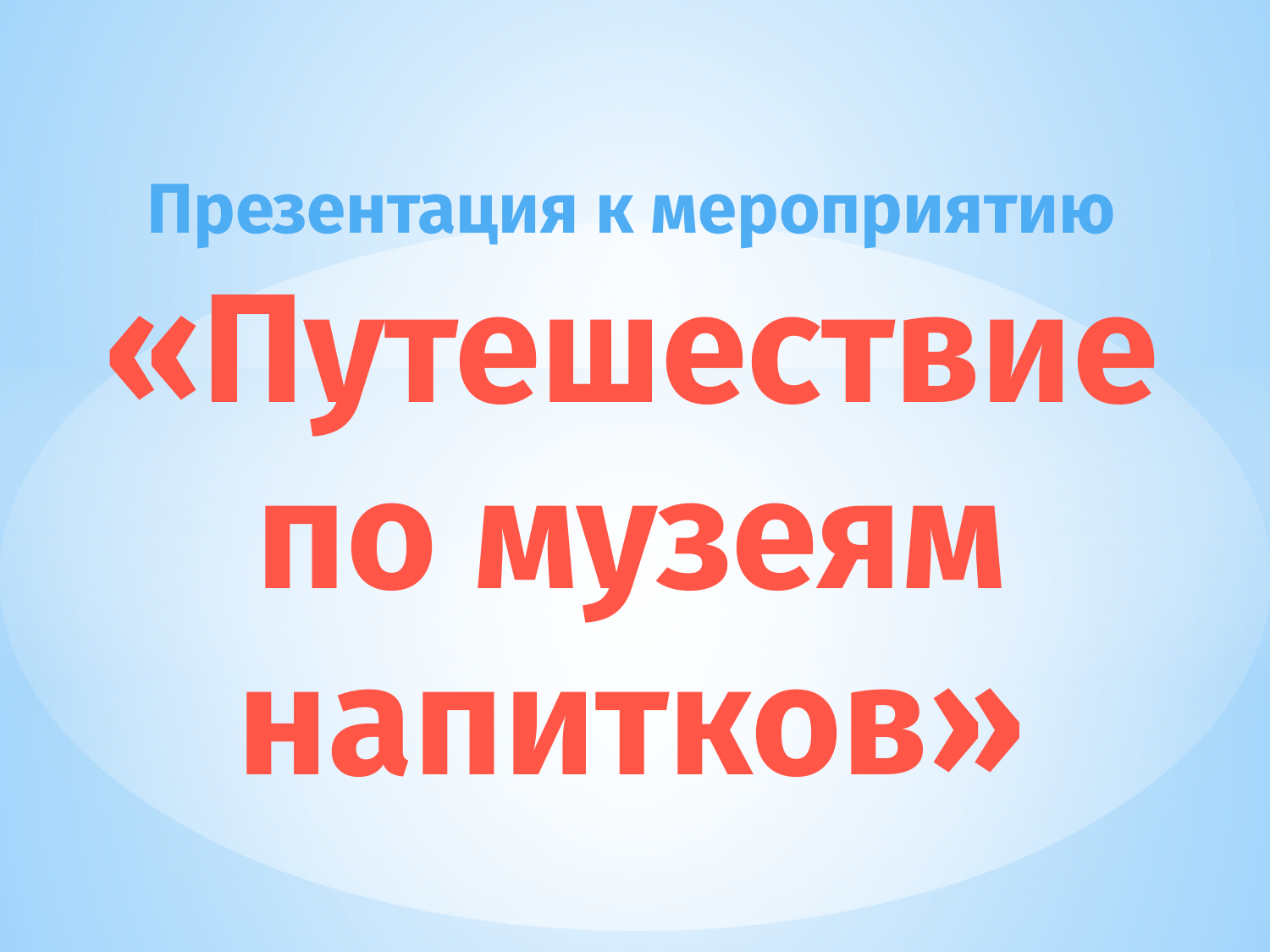

Презентация к мероприятию «Путешествие по музеям напитков»